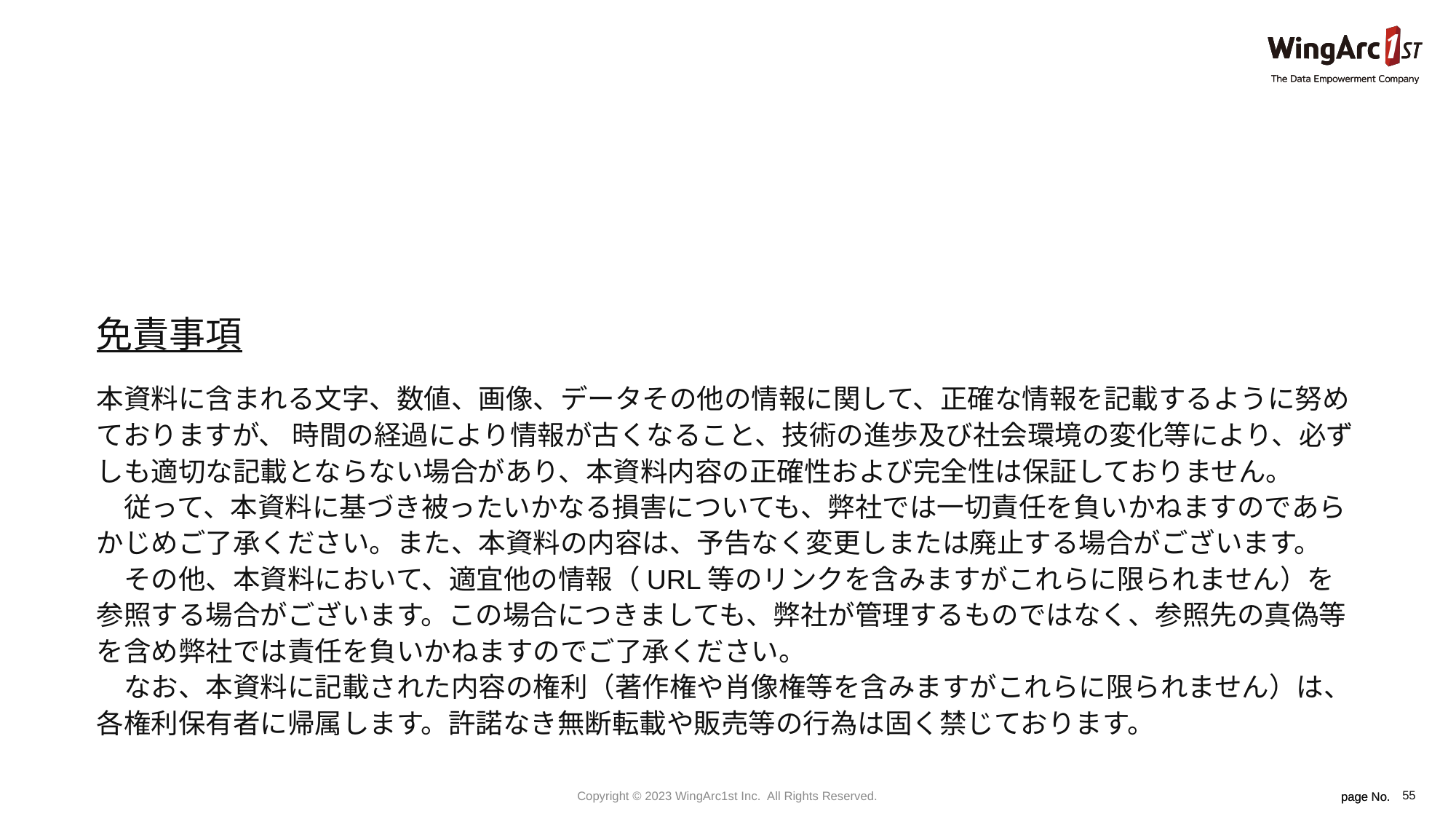

55
Copyright © 2023 WingArc1st Inc.  All Rights Reserved.